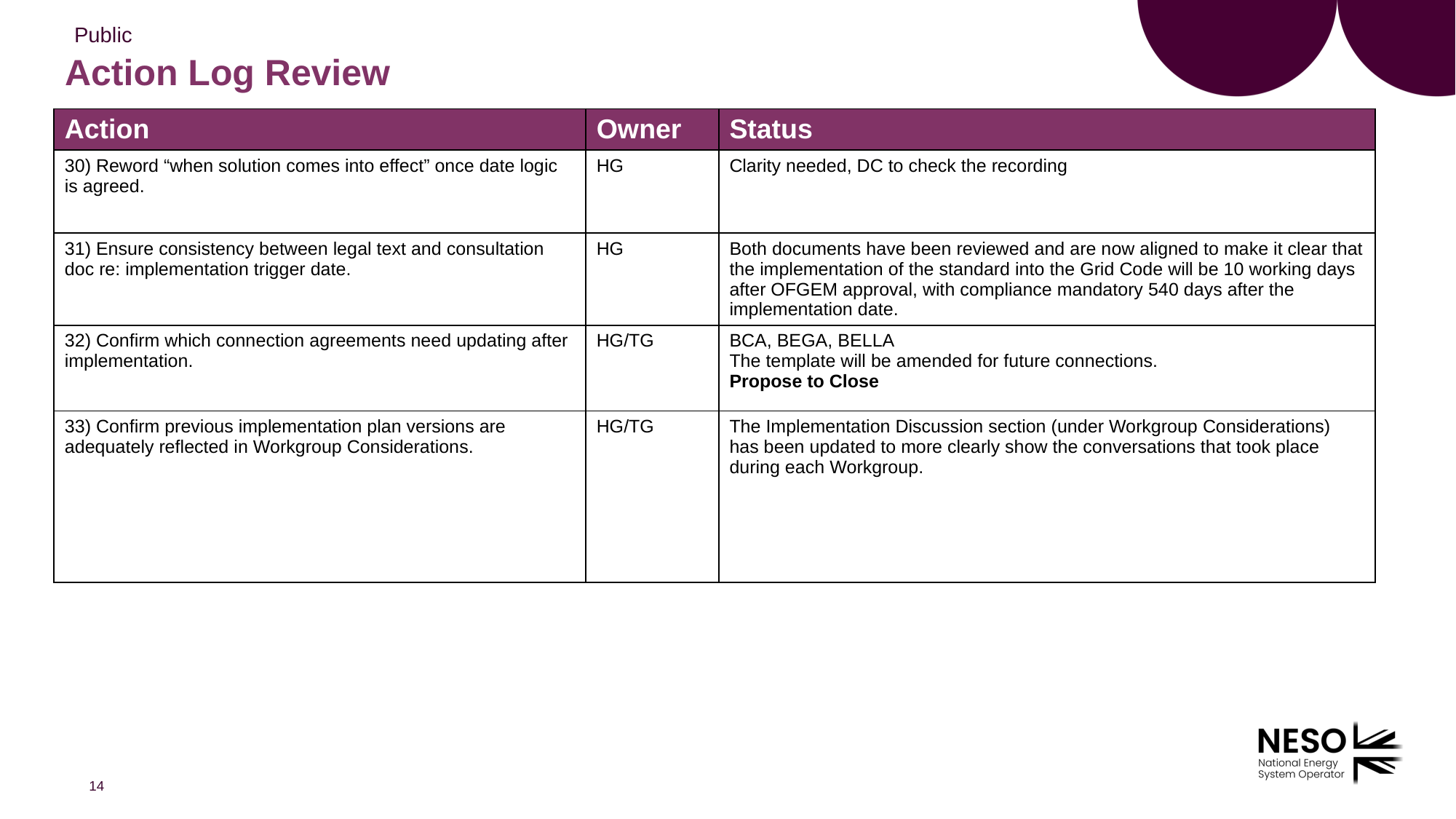

# Action Log Review
| Action | Owner | Status |
| --- | --- | --- |
| 30) Reword “when solution comes into effect” once date logic is agreed. | HG | Clarity needed, DC to check the recording |
| 31) Ensure consistency between legal text and consultation doc re: implementation trigger date. | HG | Both documents have been reviewed and are now aligned to make it clear that the implementation of the standard into the Grid Code will be 10 working days after OFGEM approval, with compliance mandatory 540 days after the implementation date. |
| 32) Confirm which connection agreements need updating after implementation. | HG/TG | BCA, BEGA, BELLA The template will be amended for future connections. Propose to Close |
| 33) Confirm previous implementation plan versions are adequately reflected in Workgroup Considerations. | HG/TG | The Implementation Discussion section (under Workgroup Considerations) has been updated to more clearly show the conversations that took place during each Workgroup. |